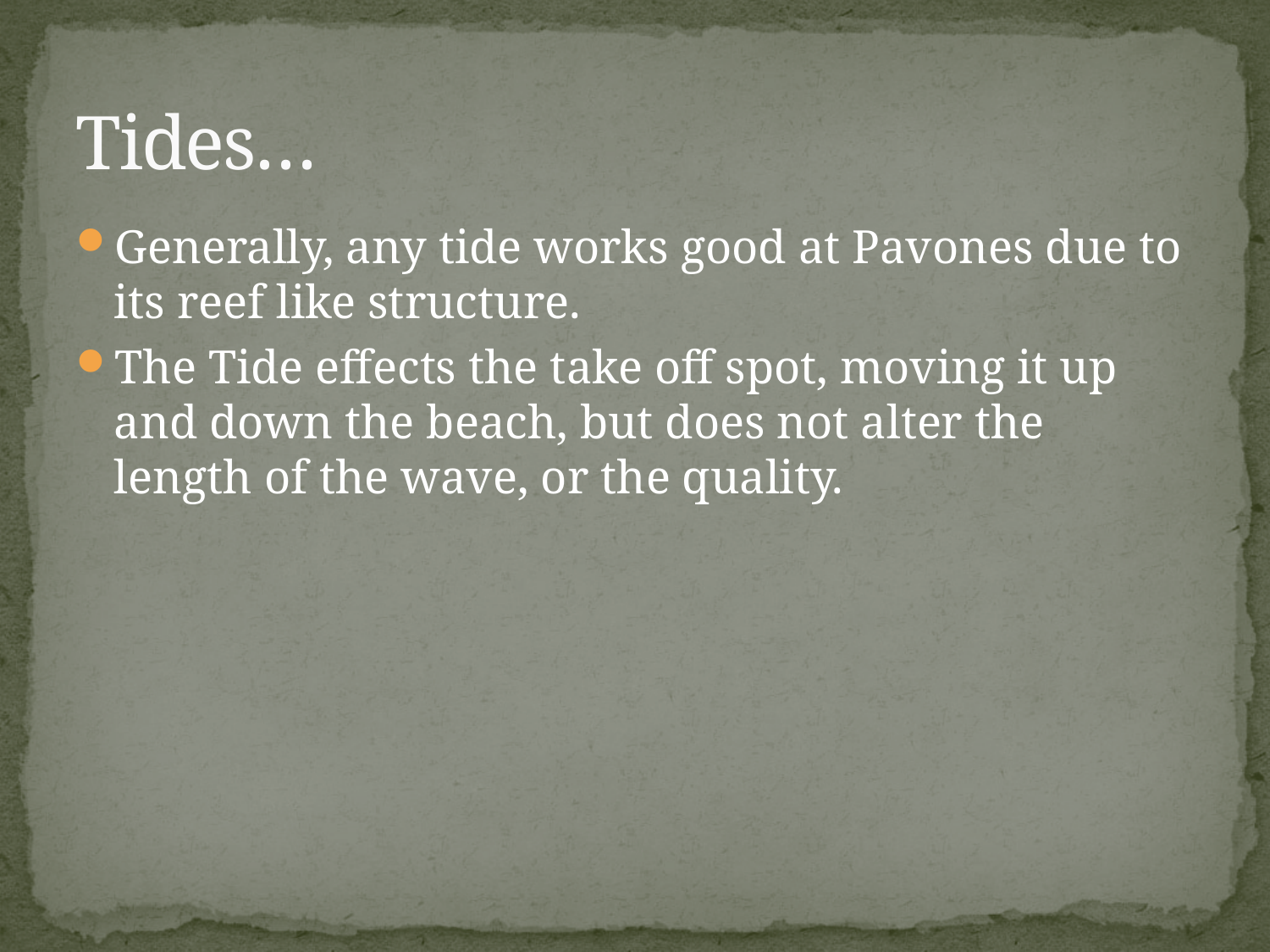

# Tides…
Generally, any tide works good at Pavones due to its reef like structure.
The Tide effects the take off spot, moving it up and down the beach, but does not alter the length of the wave, or the quality.